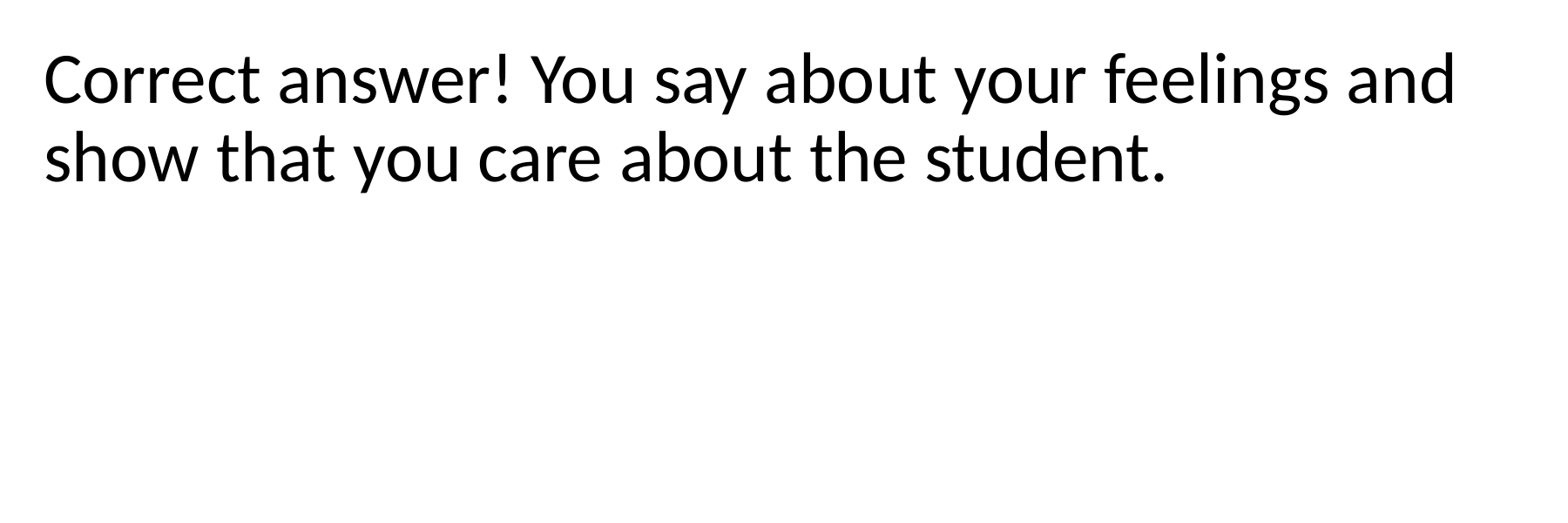

Correct answer! You say about your feelings and show that you care about the student.